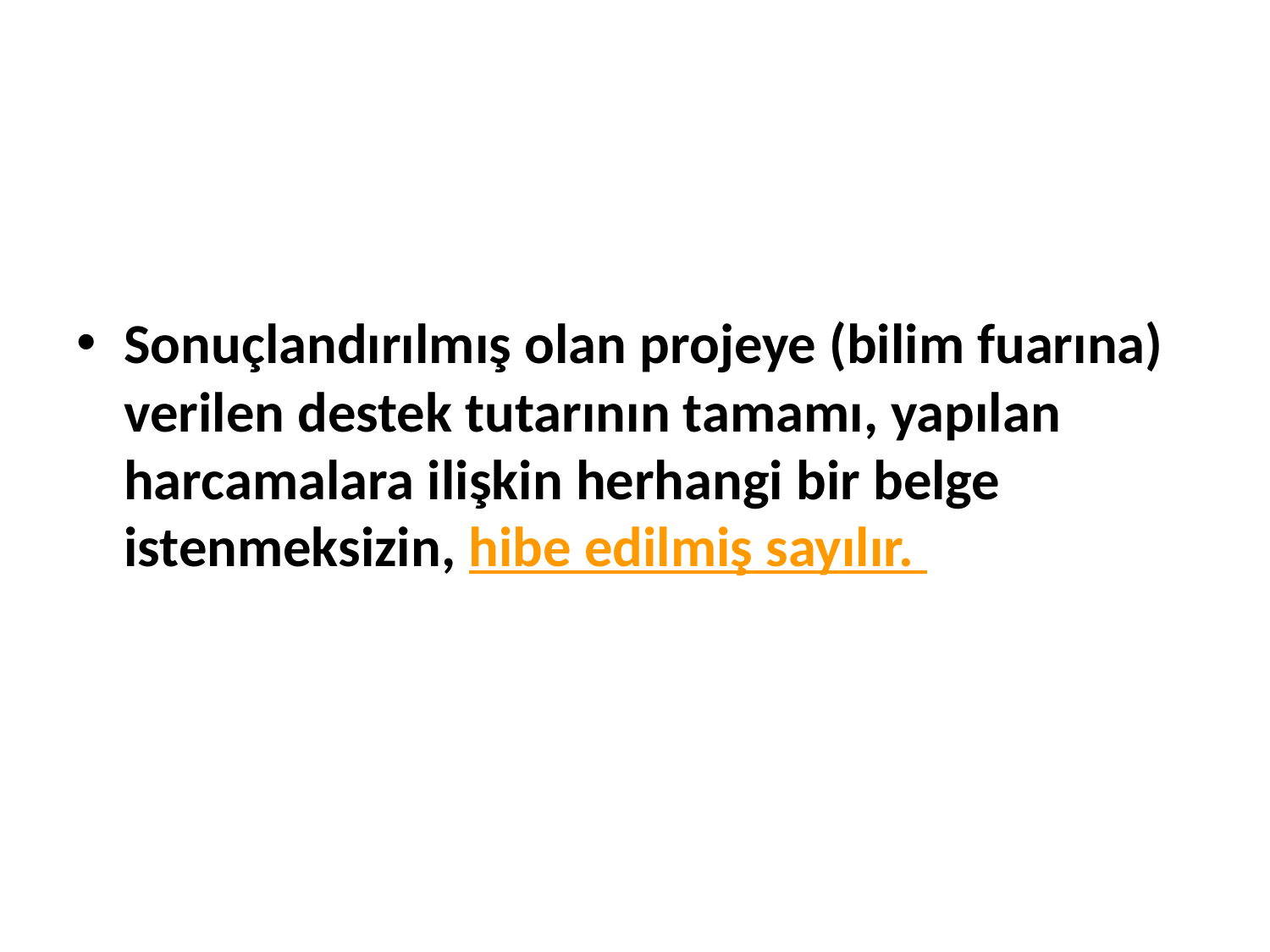

#

Sonuçlandırılmış olan projeye (bilim fuarına) verilen destek tutarının tamamı, yapılan harcamalara ilişkin herhangi bir belge istenmeksizin, hibe edilmiş sayılır.